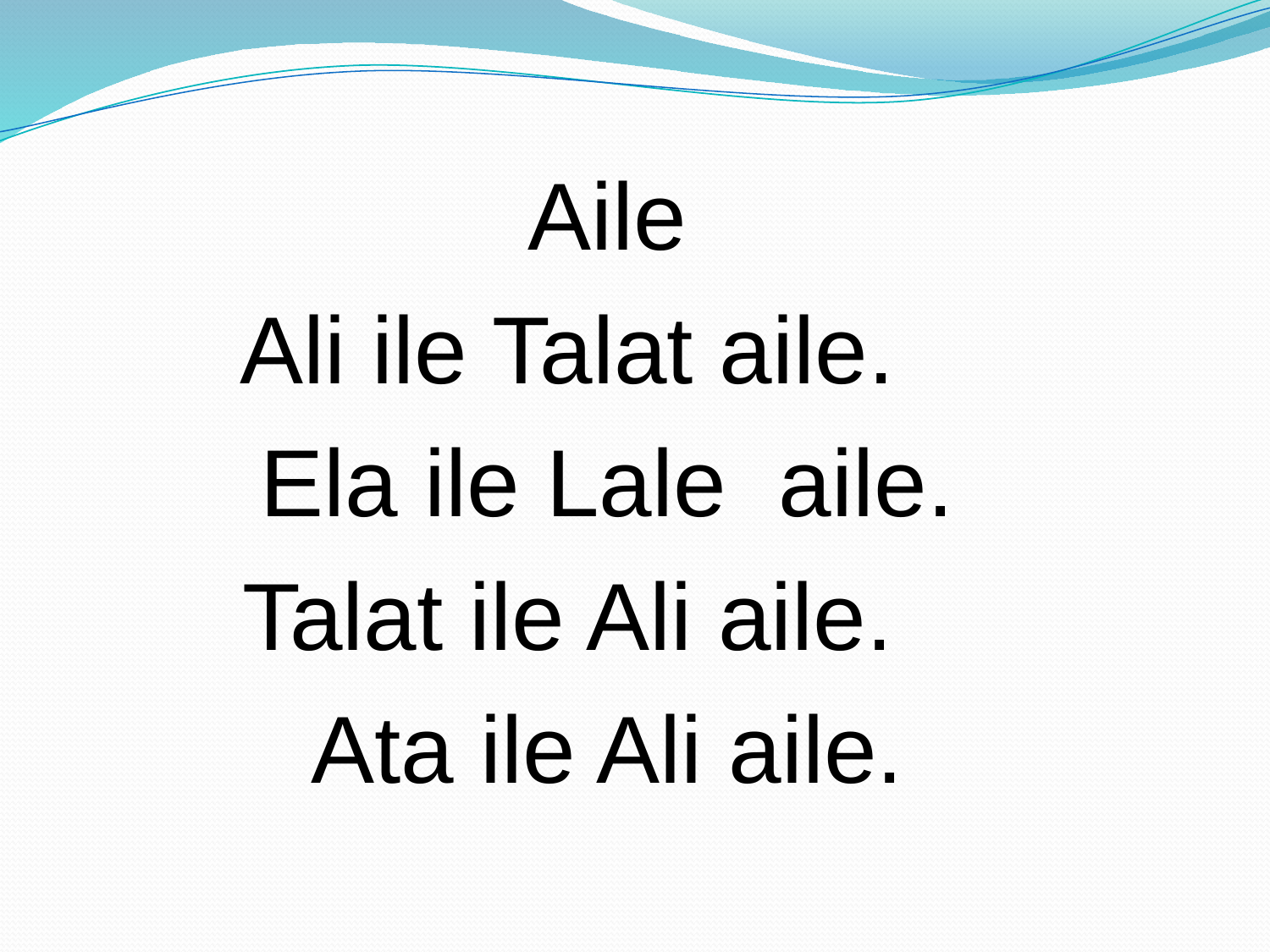

Aile
Ali ile Talat aile.
Ela ile Lale  aile.
Talat ile Ali aile.
Ata ile Ali aile.